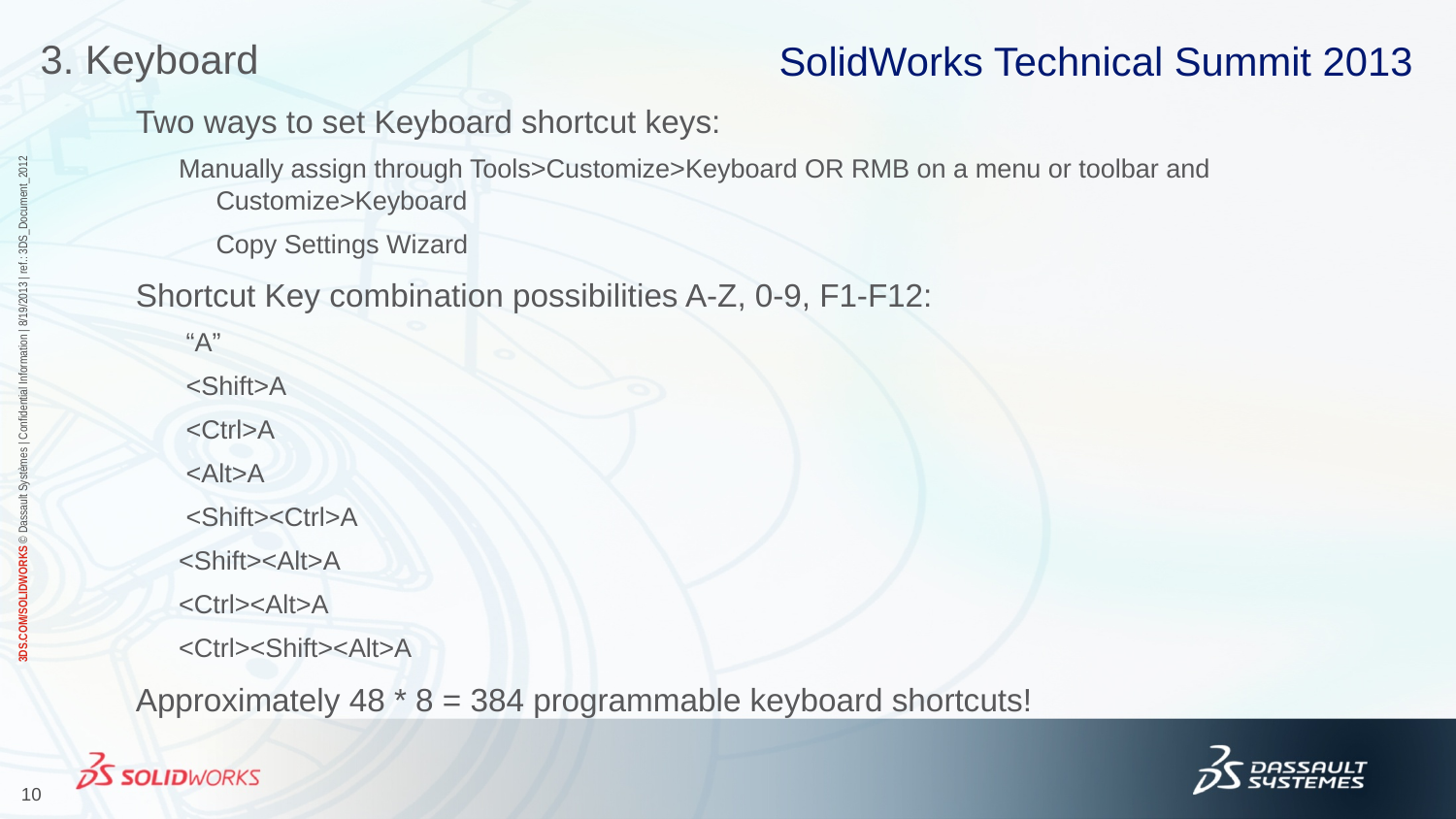

SolidWorks Technical Summit 2013
3. Keyboard
Two ways to set Keyboard shortcut keys:
Manually assign through Tools>Customize>Keyboard OR RMB on a menu or toolbar and Customize>Keyboard
	Copy Settings Wizard
Shortcut Key combination possibilities A-Z, 0-9, F1-F12:
 “A”
 <Shift>A
 <Ctrl>A
 <Alt>A
 <Shift><Ctrl>A
<Shift><Alt>A
<Ctrl><Alt>A
<Ctrl><Shift><Alt>A
Approximately 48 * 8 = 384 programmable keyboard shortcuts!